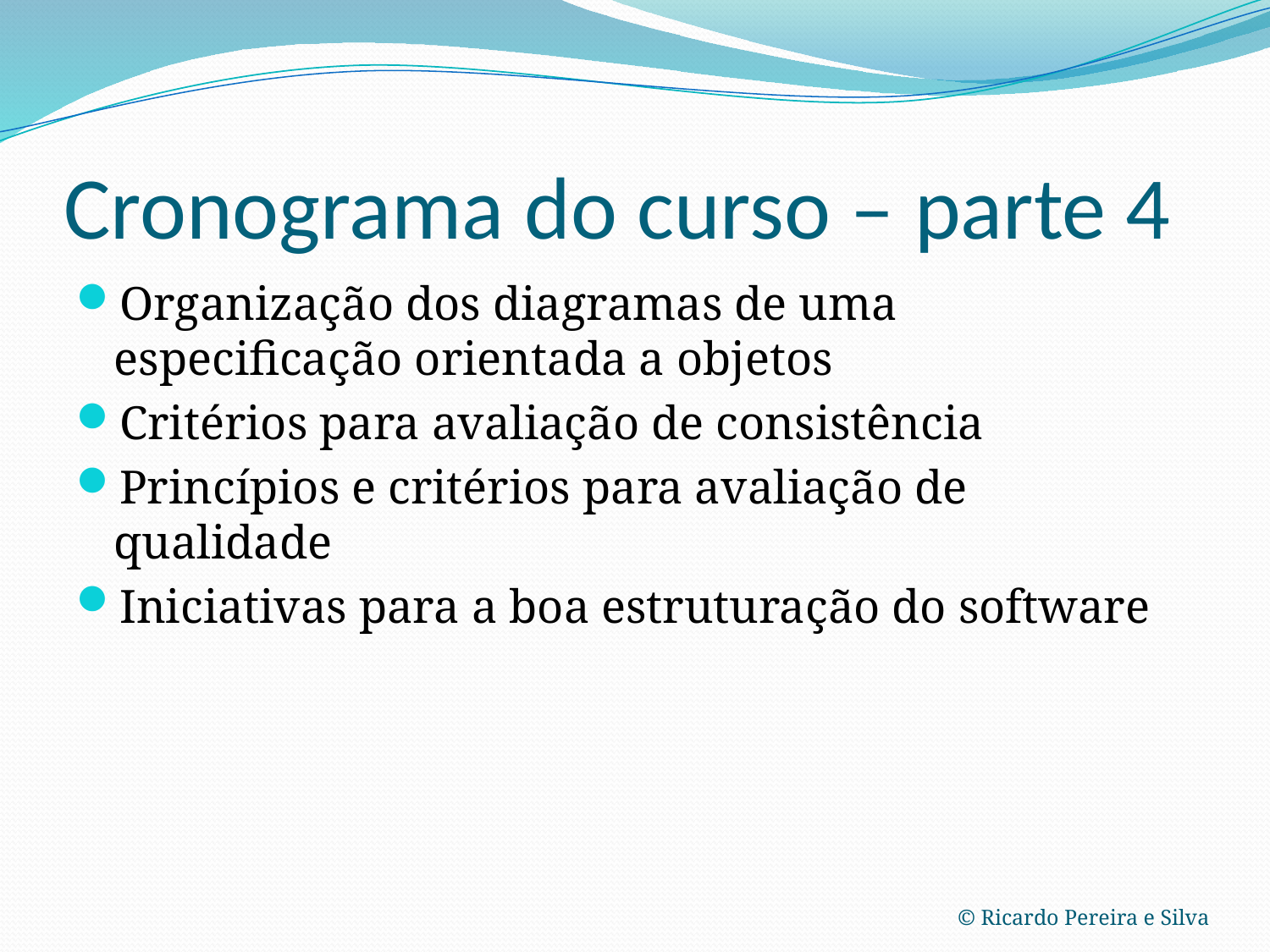

# Cronograma do curso – parte 4
Organização dos diagramas de uma especificação orientada a objetos
Critérios para avaliação de consistência
Princípios e critérios para avaliação de qualidade
Iniciativas para a boa estruturação do software
© Ricardo Pereira e Silva